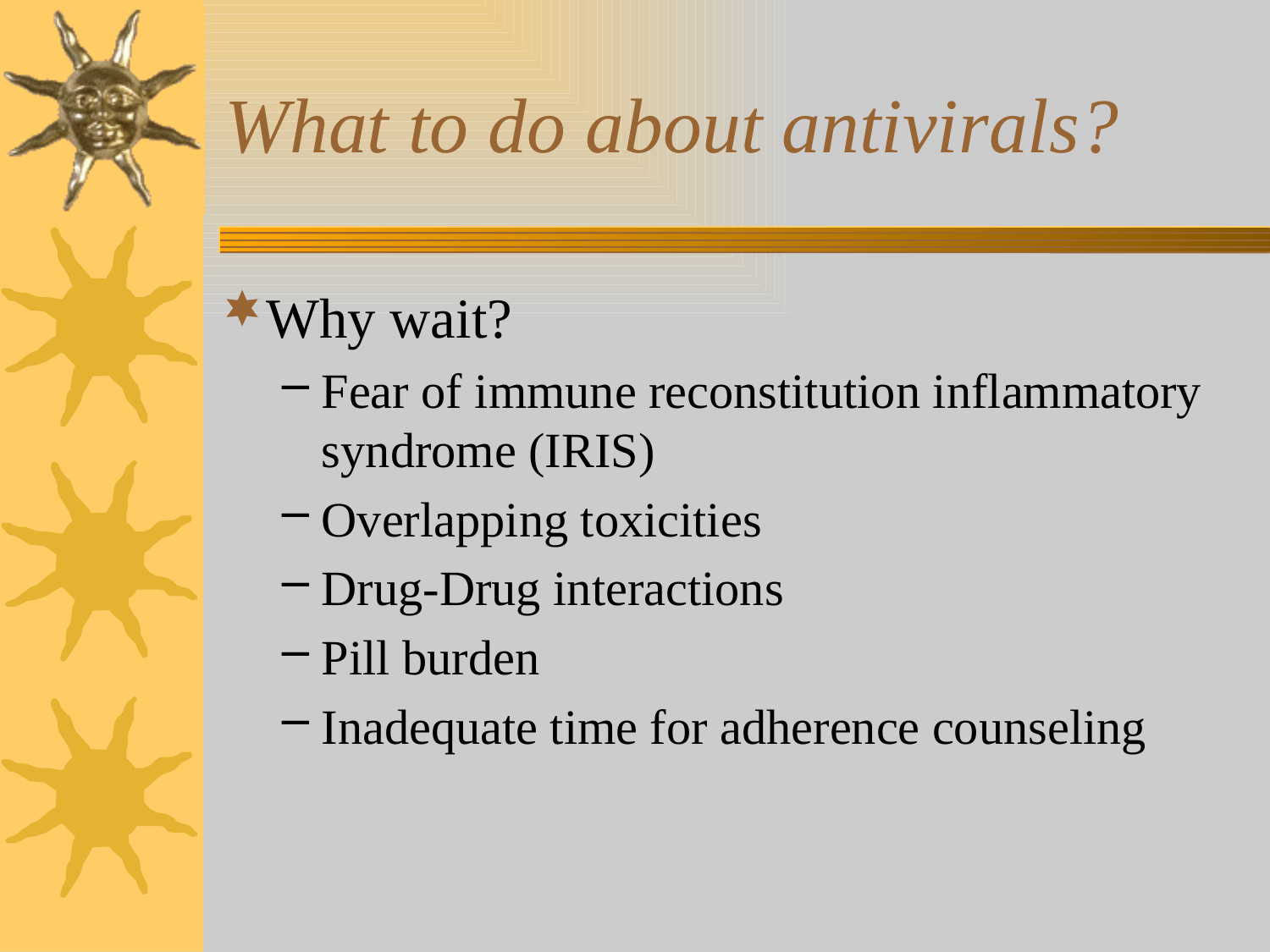

# What to do about antivirals?
Why wait?
Fear of immune reconstitution inflammatory syndrome (IRIS)
Overlapping toxicities
Drug-Drug interactions
Pill burden
Inadequate time for adherence counseling